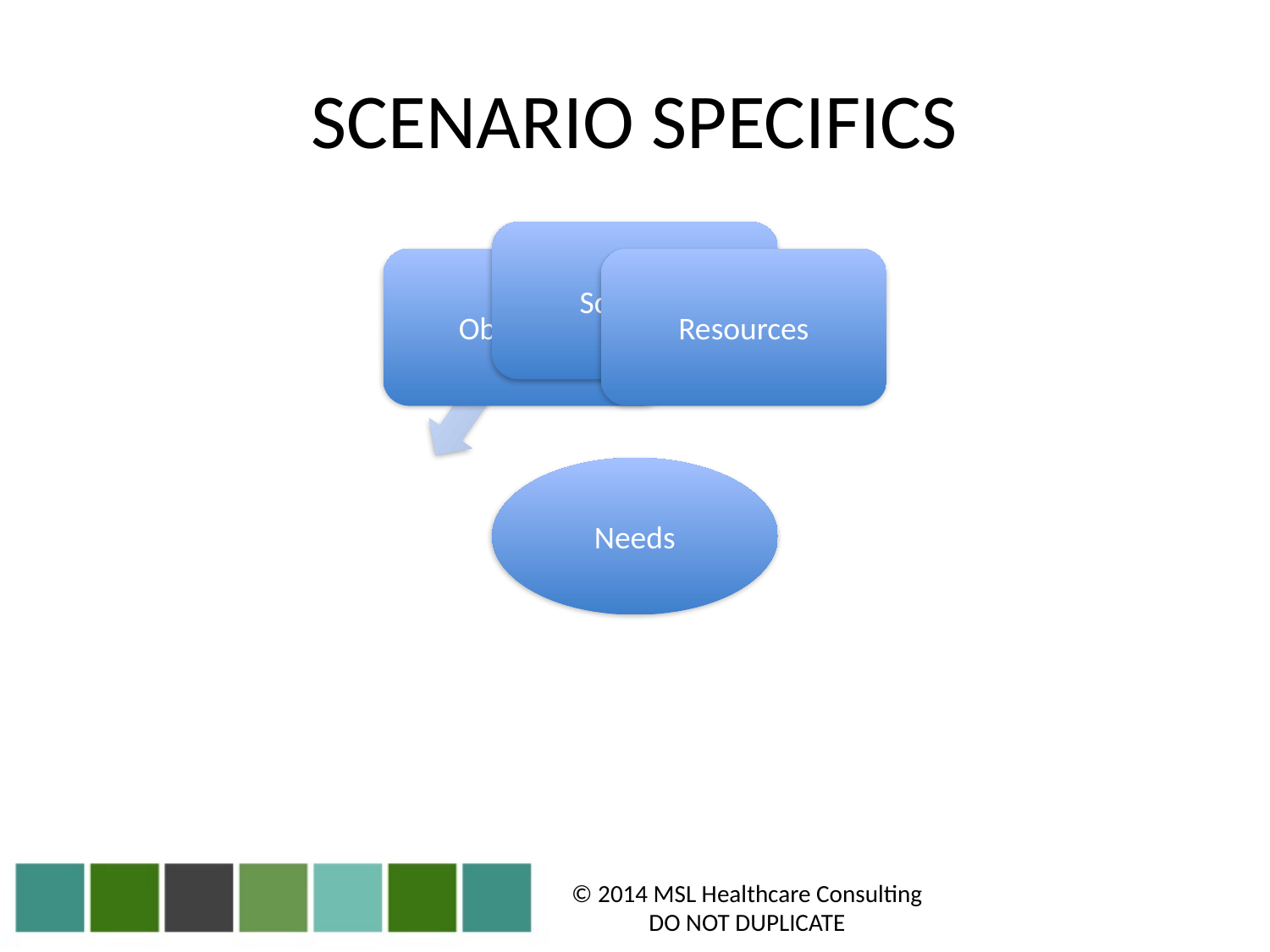

# SCENARIO SPECIFICS
Needs
Objectives
Scenario
Resources
© 2014 MSL Healthcare Consulting
DO NOT DUPLICATE